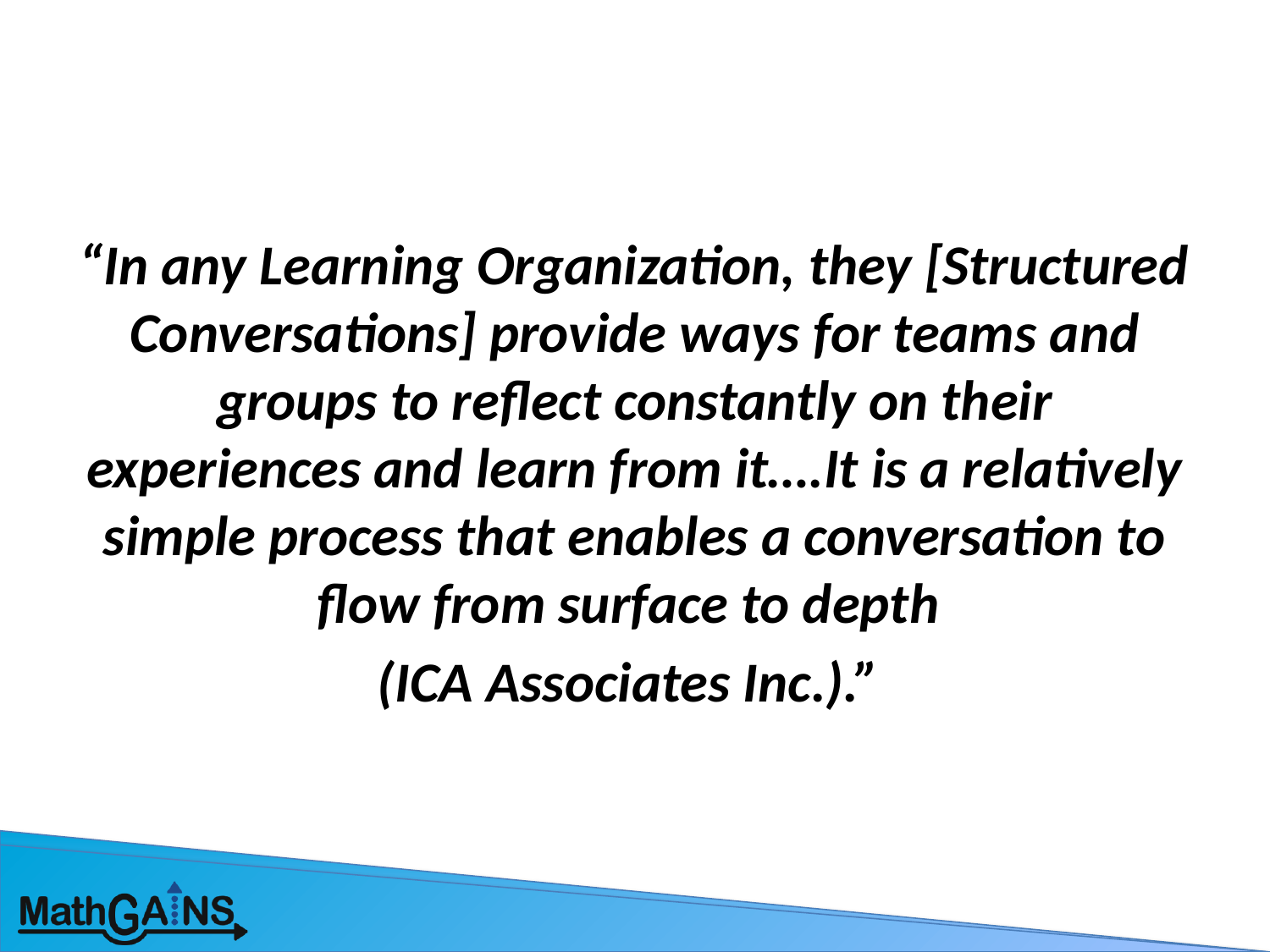

#
“In any Learning Organization, they [Structured Conversations] provide ways for teams and groups to reflect constantly on their experiences and learn from it….It is a relatively simple process that enables a conversation to flow from surface to depth
(ICA Associates Inc.).”